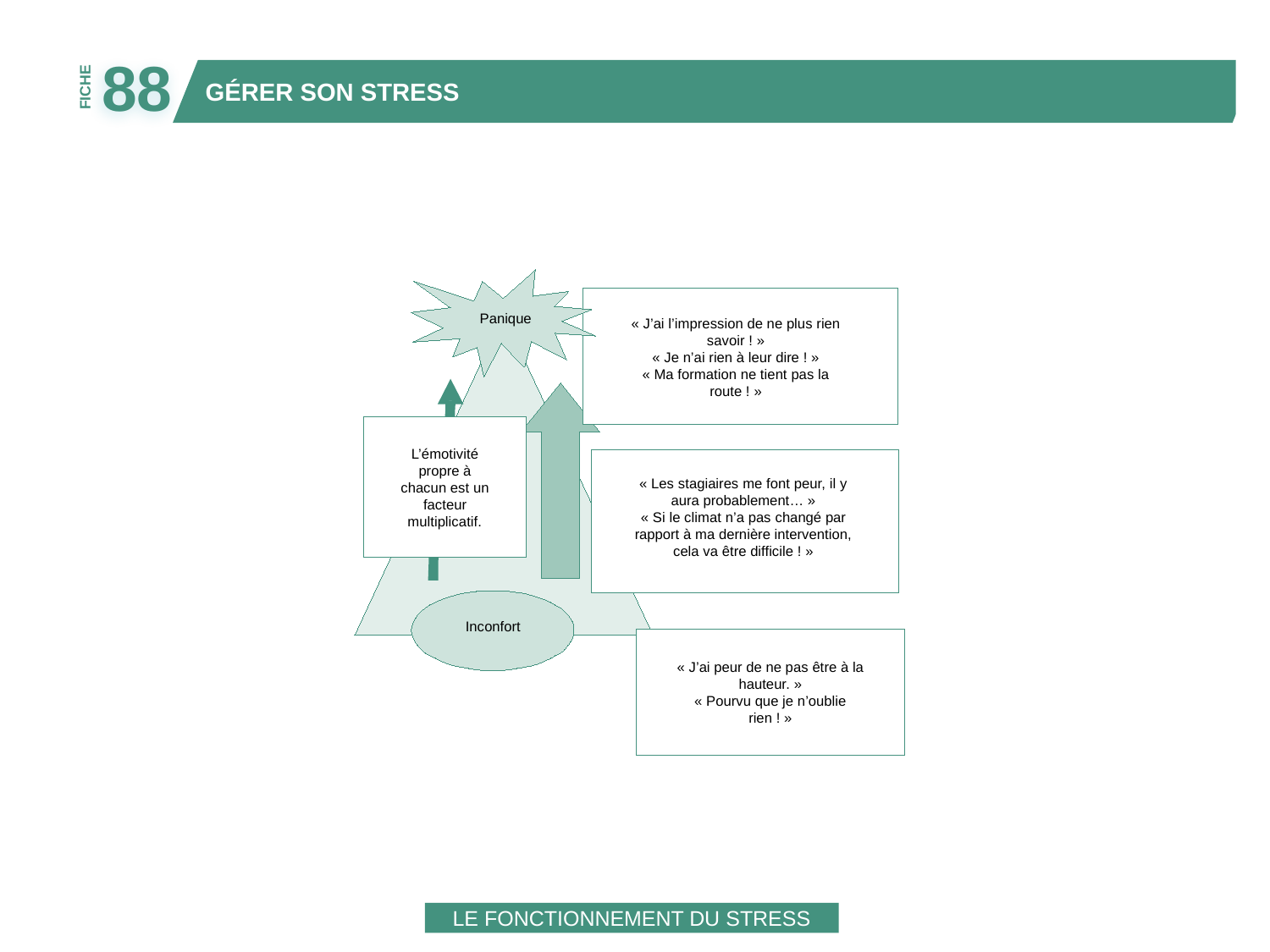

88

GÉRER SON STRESS
FICHE

Panique

« J’ai l’impression de ne plus rien
savoir ! »
« Je n’ai rien à leur dire ! »
« Ma formation ne tient pas la
route ! »

L’émotivité
propre à
chacun est un
facteur
multiplicatif.

« Les stagiaires me font peur, il y
aura probablement… »
« Si le climat n’a pas changé par
rapport à ma dernière intervention,
cela va être difficile ! »

Inconfort

« J’ai peur de ne pas être à la
hauteur. »
« Pourvu que je n’oublie
rien ! »
LE FONCTIONNEMENT DU STRESS